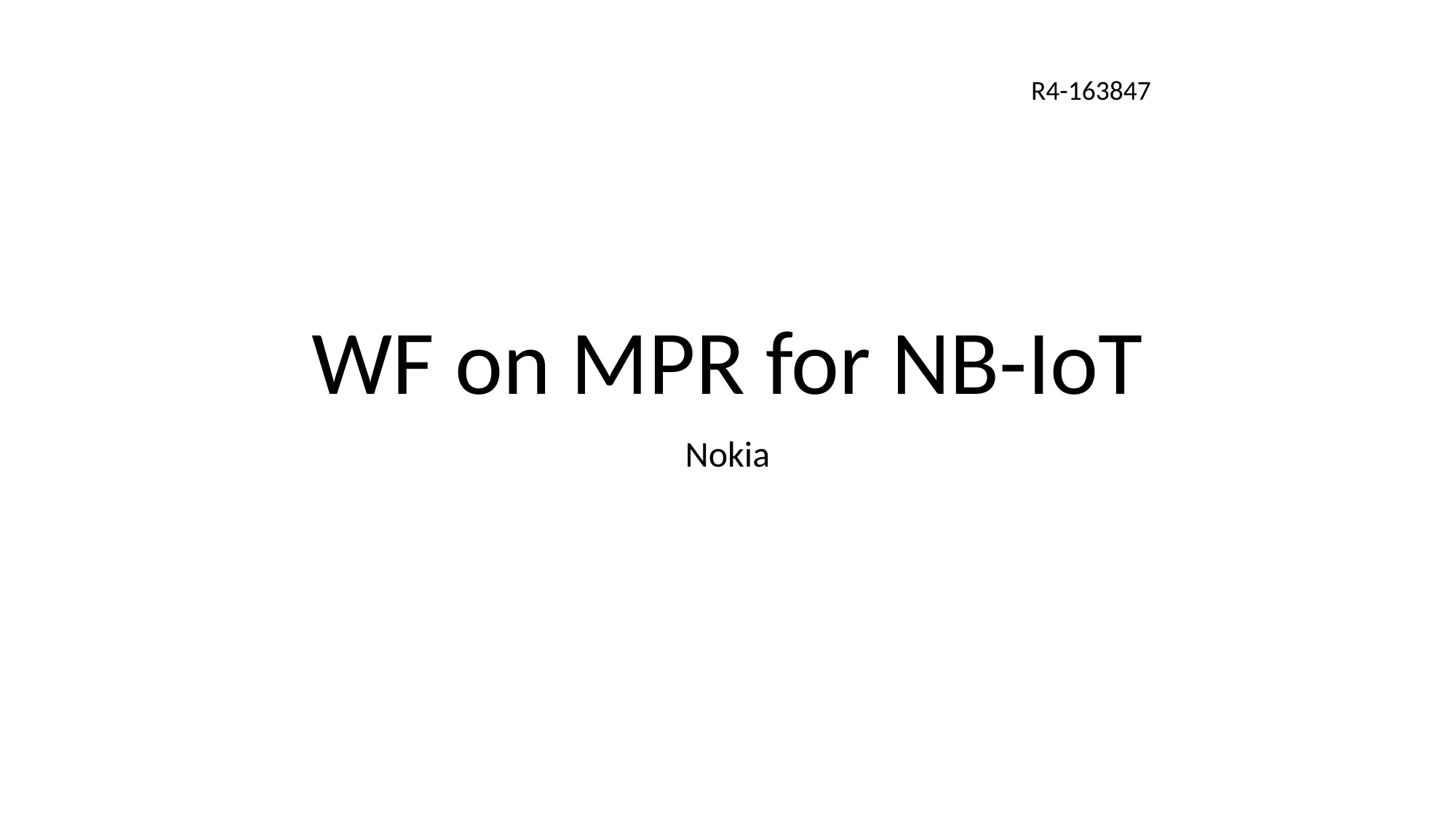

R4-163847
# WF on MPR for NB-IoT
Nokia